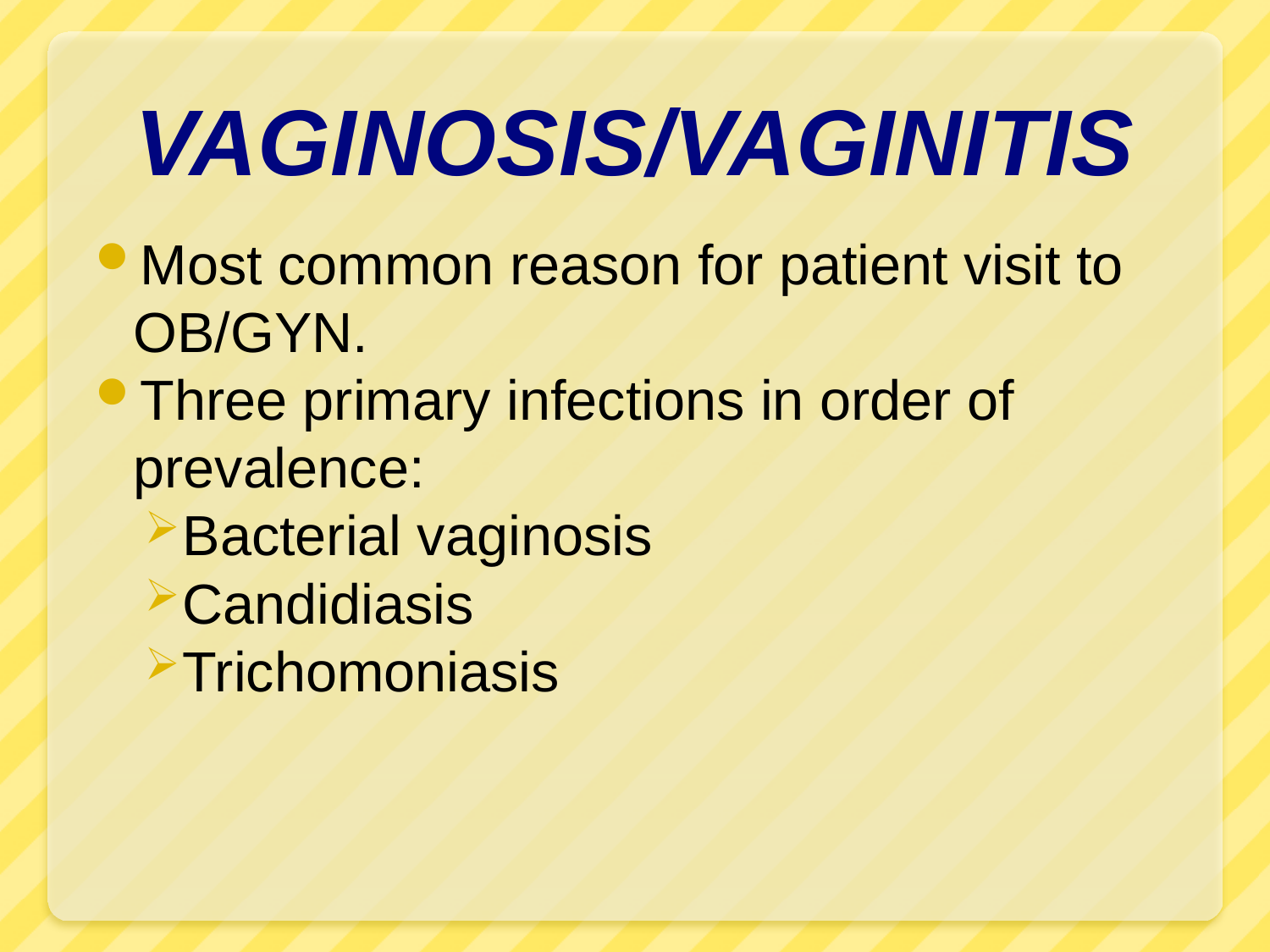

# VAGINOSIS/VAGINITIS
Most common reason for patient visit to OB/GYN.
Three primary infections in order of prevalence:
Bacterial vaginosis
Candidiasis
Trichomoniasis